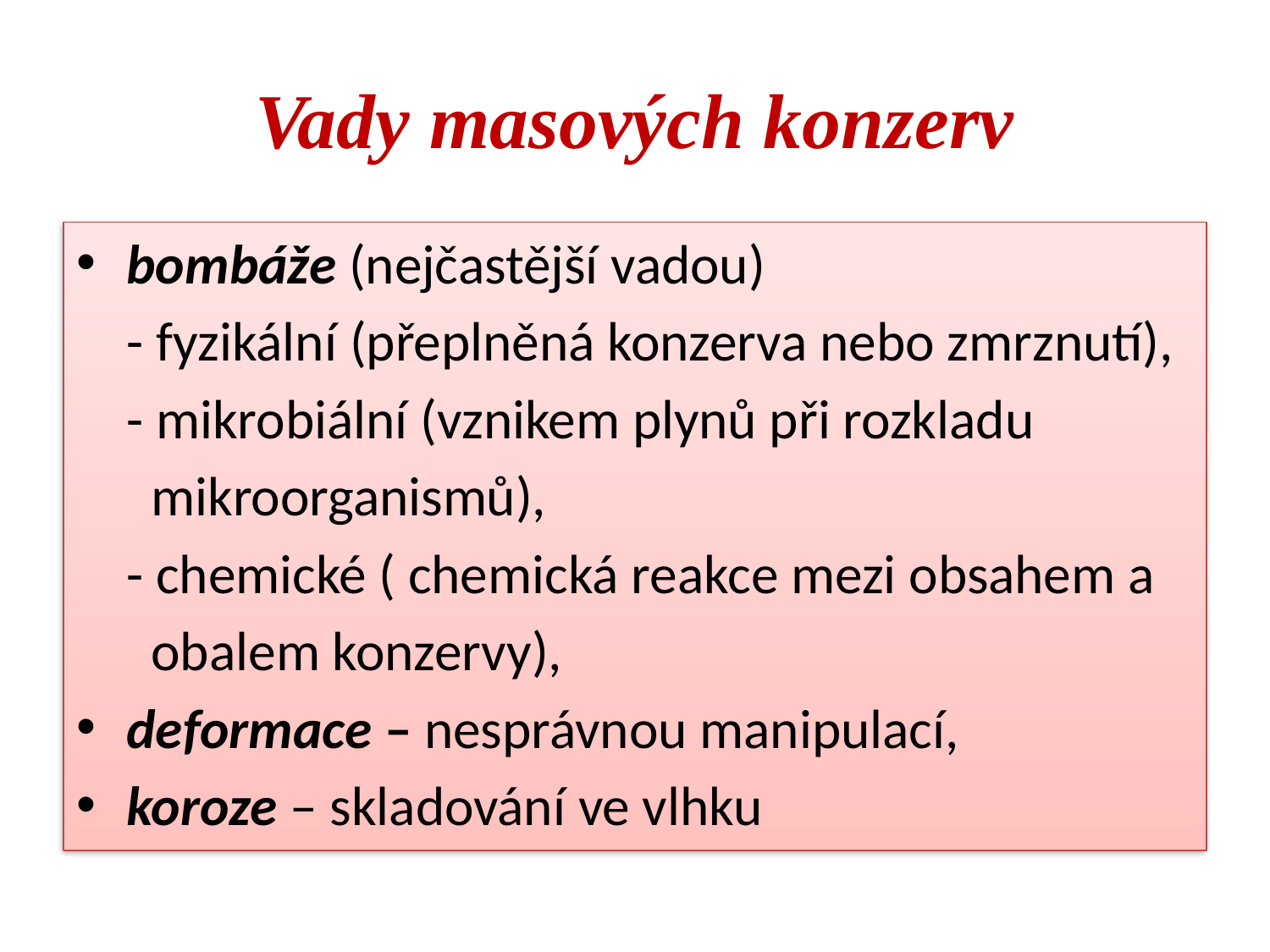

# Vady masových konzerv
bombáže (nejčastější vadou)
	- fyzikální (přeplněná konzerva nebo zmrznutí),
	- mikrobiální (vznikem plynů při rozkladu
      mikroorganismů),
	- chemické ( chemická reakce mezi obsahem a
      obalem konzervy),
deformace – nesprávnou manipulací,
koroze – skladování ve vlhku